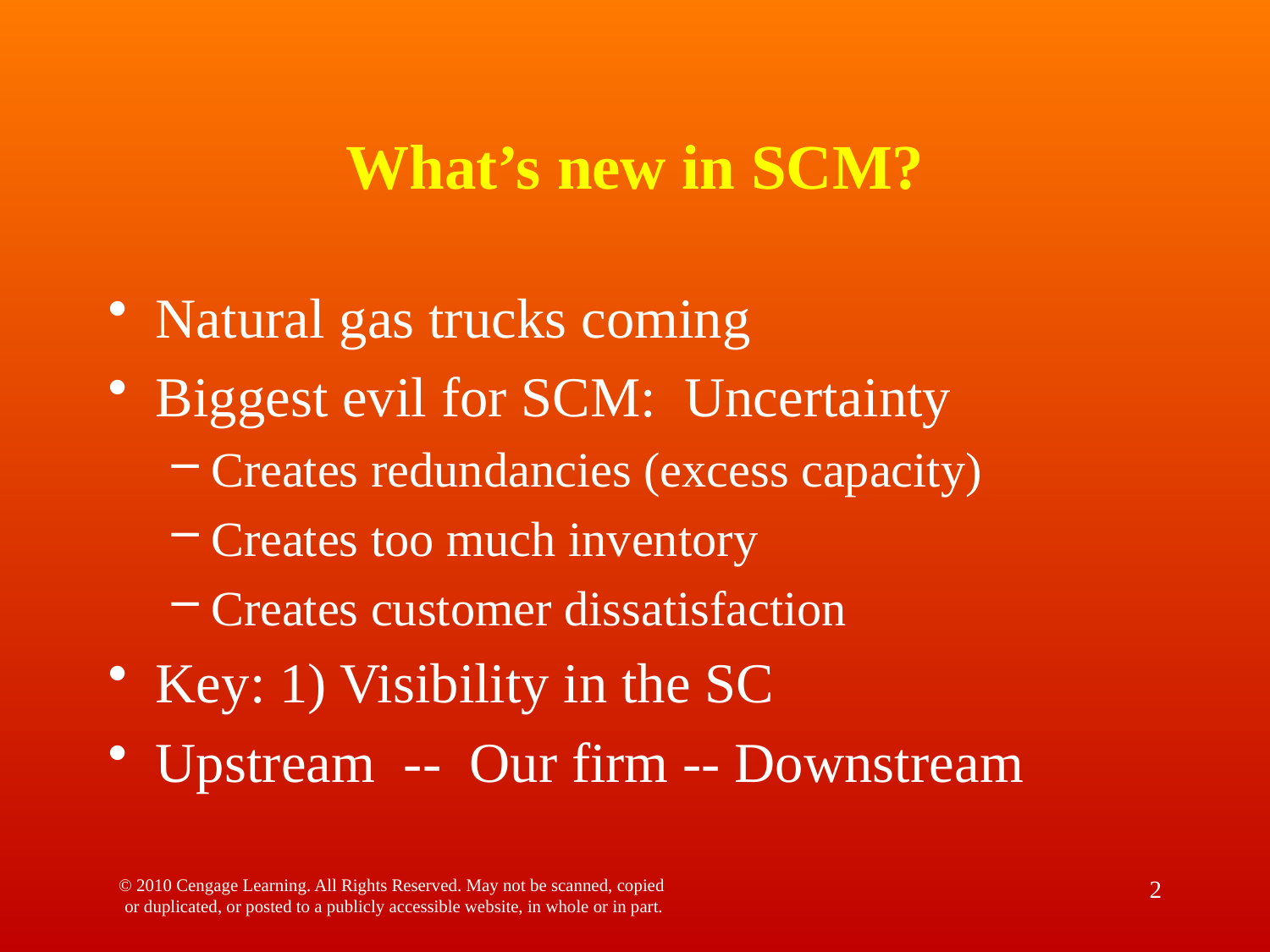

# What’s new in SCM?
Natural gas trucks coming
Biggest evil for SCM:  Uncertainty
Creates redundancies (excess capacity)
Creates too much inventory
Creates customer dissatisfaction
Key: 1) Visibility in the SC
Upstream  --  Our firm -- Downstream

© 2010 Cengage Learning. All Rights Reserved. May not be scanned, copied
 or duplicated, or posted to a publicly accessible website, in whole or in part.

2